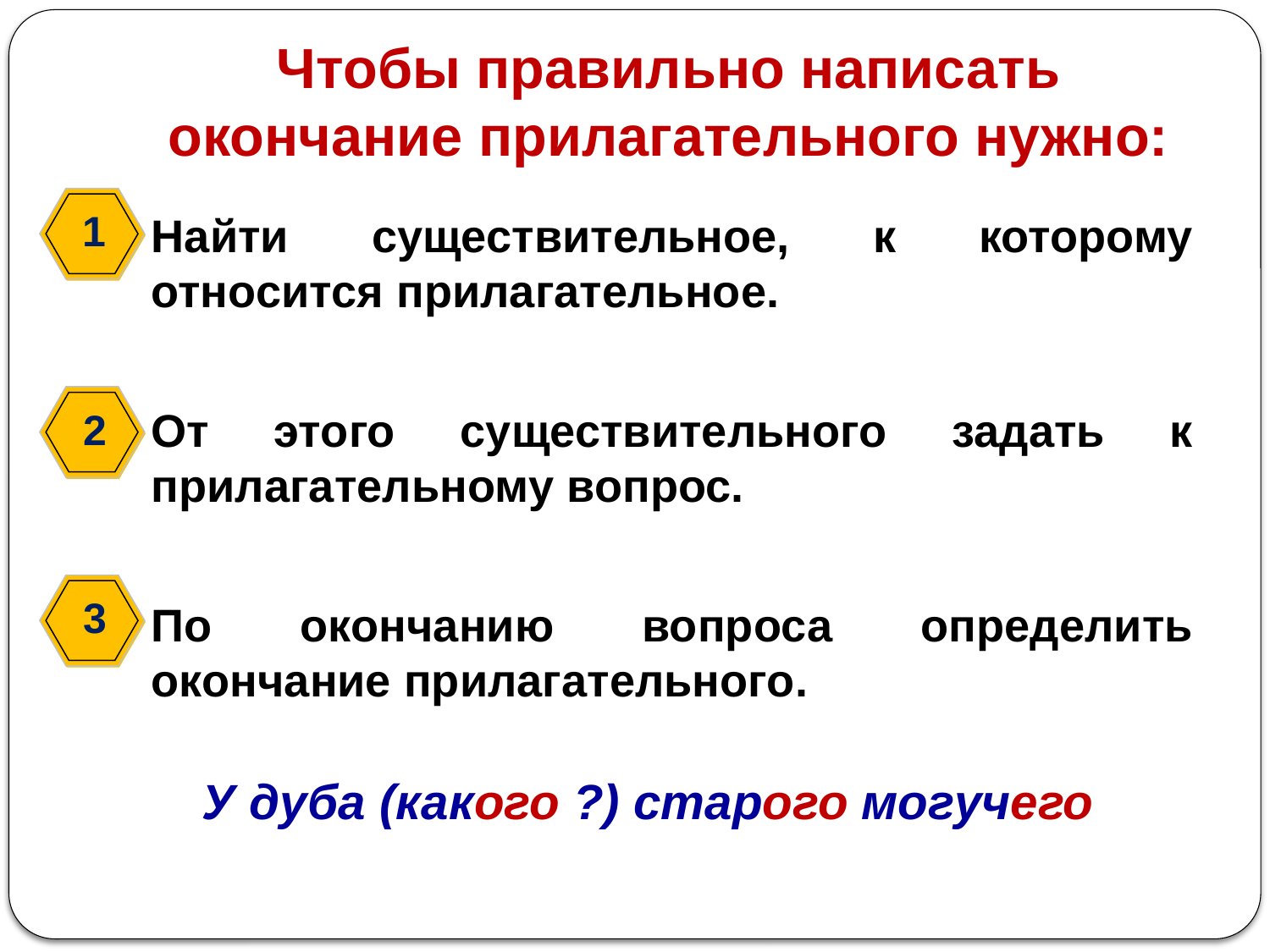

# Чтобы правильно написать окончание прилагательного нужно:

1
Найти существительное, к которому относится прилагательное.

От этого существительного задать к прилагательному вопрос.

По окончанию вопроса определить окончание прилагательного.

2

3
У дуба (какого ?) старого могучего